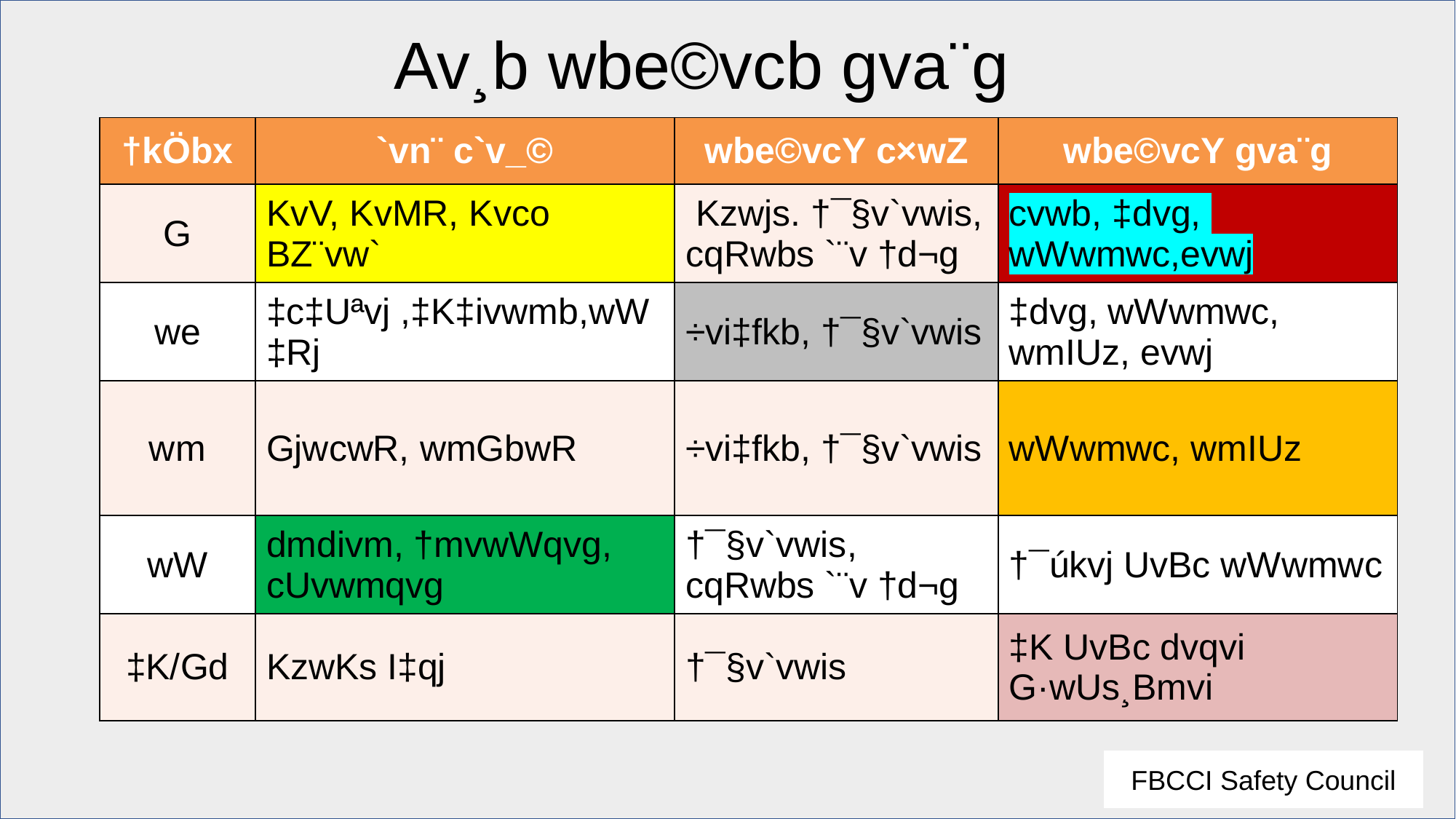

Av¸b wbe©vcb gva¨g
| †kÖbx | `vn¨ c`v\_© | wbe©vcY c×wZ | wbe©vcY gva¨g |
| --- | --- | --- | --- |
| G | KvV, KvMR, Kvco BZ¨vw` | Kzwjs. †¯§v`vwis, cqRwbs `¨v †d¬g | cvwb, ‡dvg, wWwmwc,evwj |
| we | ‡c‡Uªvj ,‡K‡ivwmb,wW‡Rj | ÷vi‡fkb, †¯§v`vwis | ‡dvg, wWwmwc, wmIUz, evwj |
| wm | GjwcwR, wmGbwR | ÷vi‡fkb, †¯§v`vwis | wWwmwc, wmIUz |
| wW | dmdivm, †mvwWqvg, cUvwmqvg | †¯§v`vwis, cqRwbs `¨v †d¬g | †¯úkvj UvBc wWwmwc |
| ‡K/Gd | KzwKs I‡qj | †¯§v`vwis | ‡K UvBc dvqvi G·wUs¸Bmvi |
#

FBCCI Safety Council